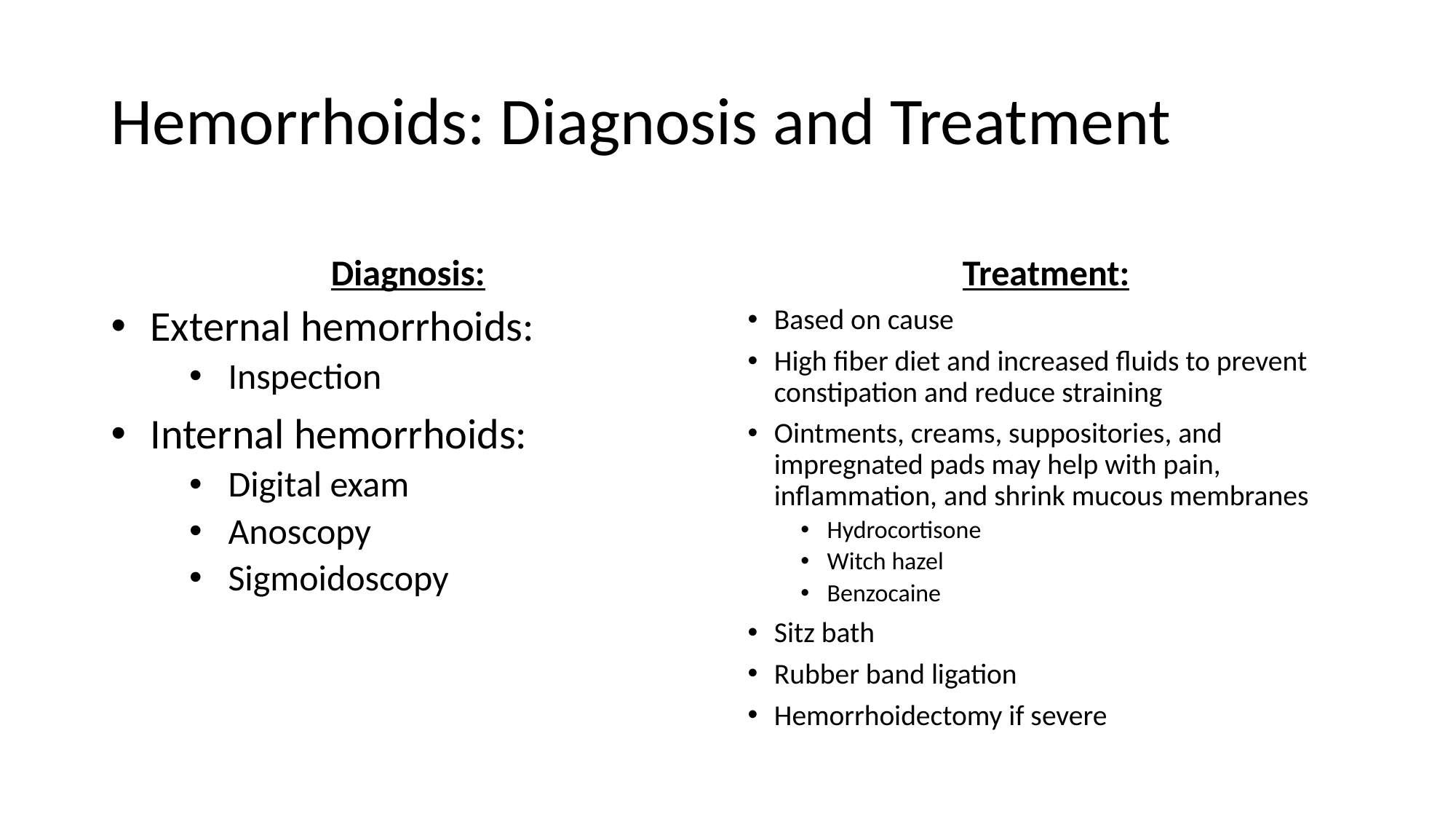

# Hemorrhoids: Diagnosis and Treatment
Diagnosis:
Treatment:
External hemorrhoids:
Inspection
Internal hemorrhoids:
Digital exam
Anoscopy
Sigmoidoscopy
Based on cause
High fiber diet and increased fluids to prevent constipation and reduce straining
Ointments, creams, suppositories, and impregnated pads may help with pain, inflammation, and shrink mucous membranes
Hydrocortisone
Witch hazel
Benzocaine
Sitz bath
Rubber band ligation
Hemorrhoidectomy if severe